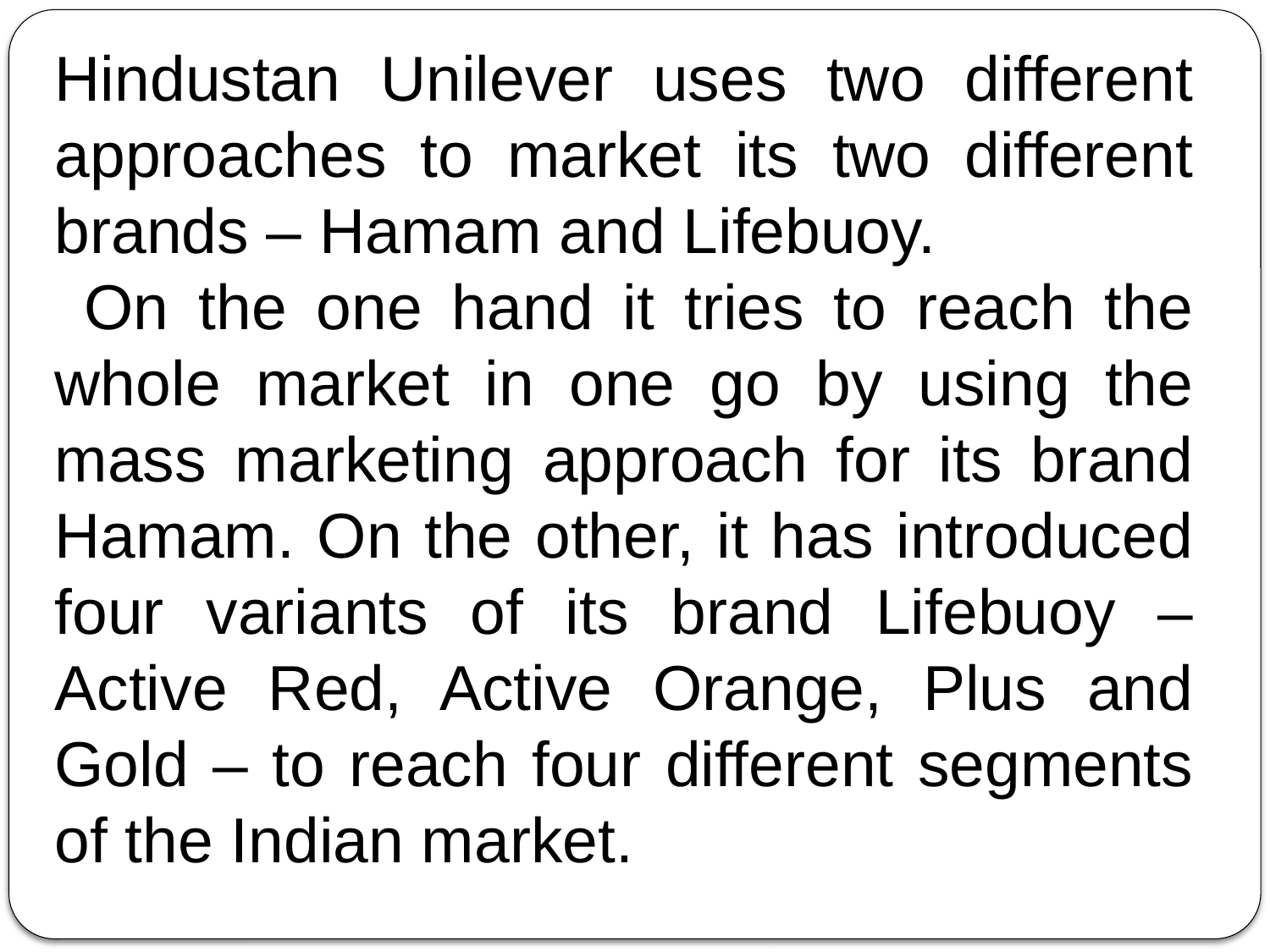

Hindustan Unilever uses two different approaches to market its two different brands – Hamam and Lifebuoy.
 On the one hand it tries to reach the whole market in one go by using the mass marketing approach for its brand Hamam. On the other, it has introduced four variants of its brand Lifebuoy – Active Red, Active Orange, Plus and Gold – to reach four different segments of the Indian market.